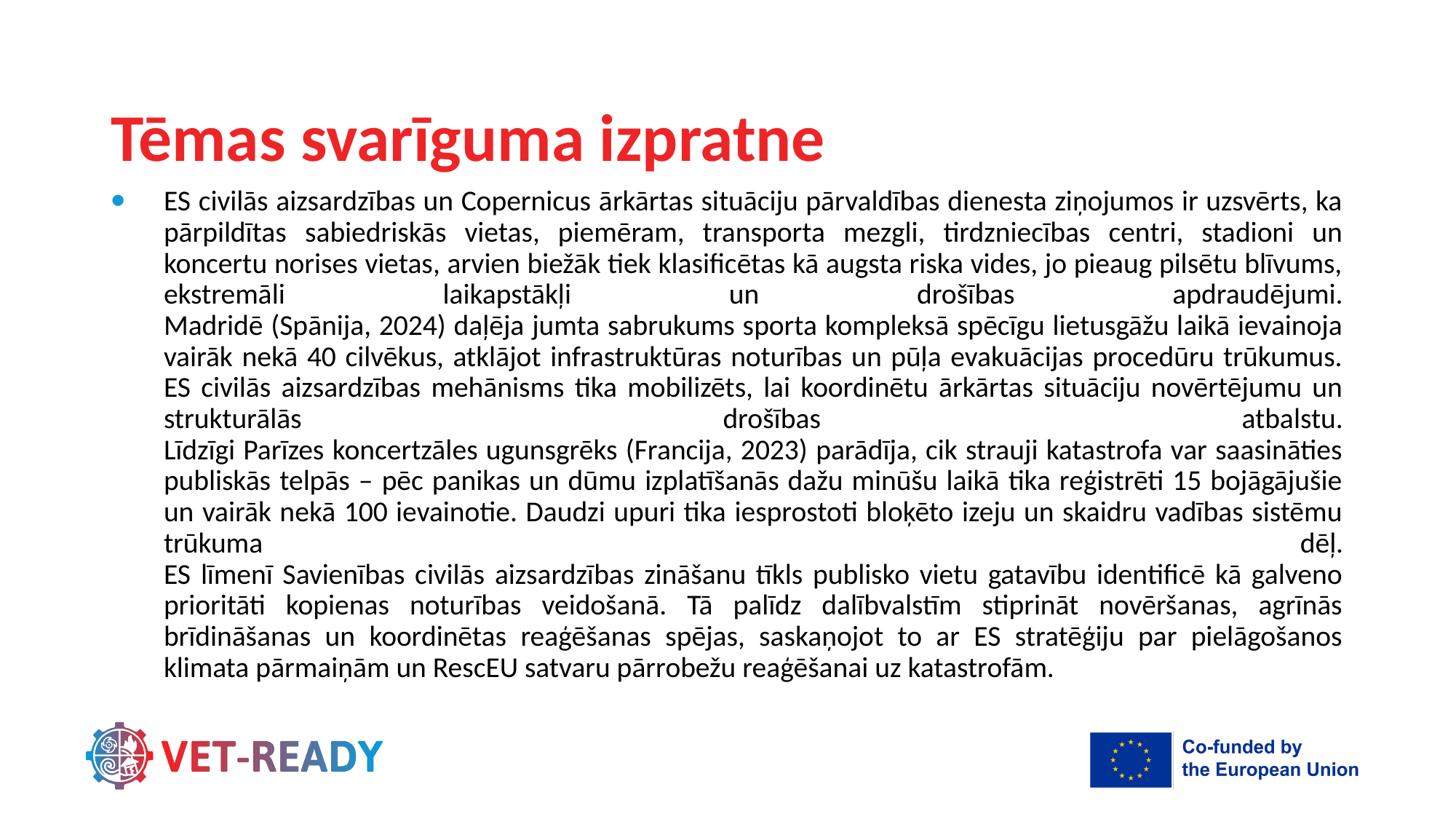

# Tēmas svarīguma izpratne
ES civilās aizsardzības un Copernicus ārkārtas situāciju pārvaldības dienesta ziņojumos ir uzsvērts, ka pārpildītas sabiedriskās vietas, piemēram, transporta mezgli, tirdzniecības centri, stadioni un koncertu norises vietas, arvien biežāk tiek klasificētas kā augsta riska vides, jo pieaug pilsētu blīvums, ekstremāli laikapstākļi un drošības apdraudējumi.
Madridē (Spānija, 2024) daļēja jumta sabrukums sporta kompleksā spēcīgu lietusgāžu laikā ievainoja vairāk nekā 40 cilvēkus, atklājot infrastruktūras noturības un pūļa evakuācijas procedūru trūkumus. ES civilās aizsardzības mehānisms tika mobilizēts, lai koordinētu ārkārtas situāciju novērtējumu un strukturālās drošības atbalstu.
Līdzīgi Parīzes koncertzāles ugunsgrēks (Francija, 2023) parādīja, cik strauji katastrofa var saasināties publiskās telpās – pēc panikas un dūmu izplatīšanās dažu minūšu laikā tika reģistrēti 15 bojāgājušie un vairāk nekā 100 ievainotie. Daudzi upuri tika iesprostoti bloķēto izeju un skaidru vadības sistēmu trūkuma dēļ.
ES līmenī Savienības civilās aizsardzības zināšanu tīkls publisko vietu gatavību identificē kā galveno prioritāti kopienas noturības veidošanā. Tā palīdz dalībvalstīm stiprināt novēršanas, agrīnās brīdināšanas un koordinētas reaģēšanas spējas, saskaņojot to ar ES stratēģiju par pielāgošanos klimata pārmaiņām un RescEU satvaru pārrobežu reaģēšanai uz katastrofām.